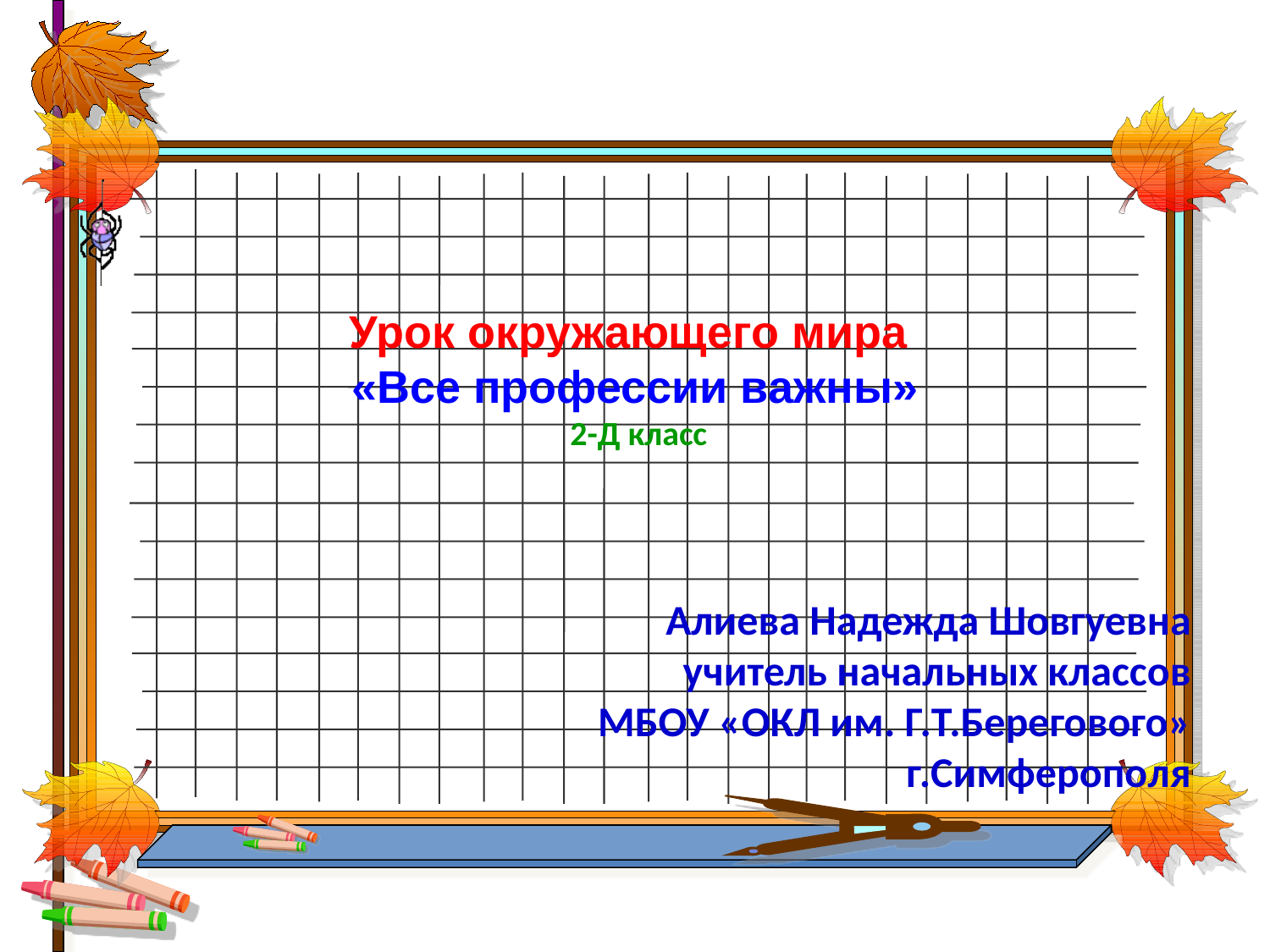

# Урок окружающего мира «Все профессии важны» 2-Д класс
Алиева Надежда Шовгуевна
учитель начальных классов
МБОУ «ОКЛ им. Г.Т.Берегового» г.Симферополя